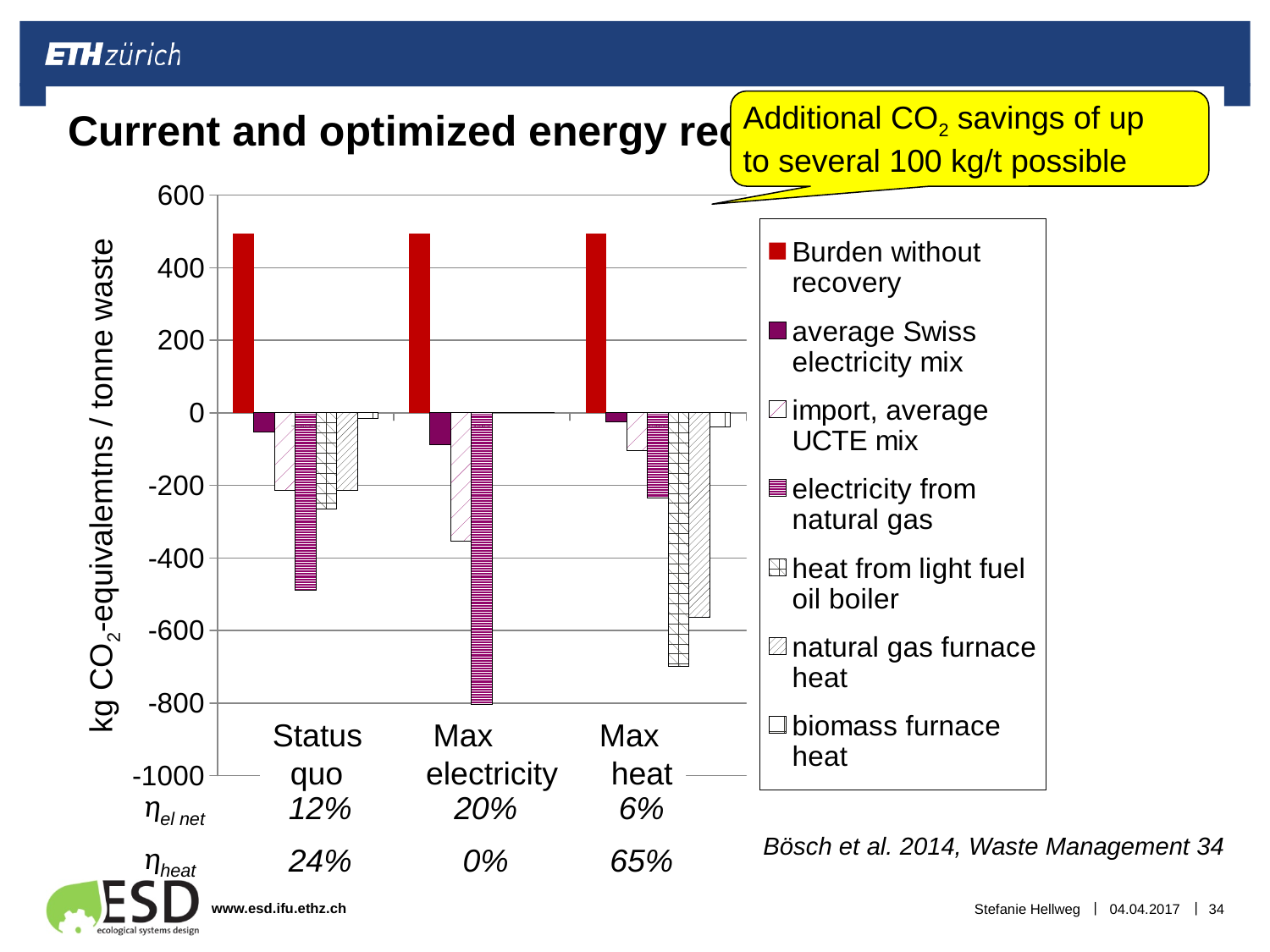

Additional CO2 savings of up to several 100 kg/t possible
Current and optimized energy recovery from MSWI

### Chart

| Category | Burden without recovery | average Swiss electricity mix | import, average UCTE mix | electricity from natural gas | heat from light fuel oil boiler | natural gas furnace heat | biomass furnace heat |
|---|---|---|---|---|---|---|---|
| Swiss avgerage (12% el, 24% heat) | 494.0 | -52.8 | -214.0 | -488.0 | -264.0 | -213.0 | -14.4 |
| Max electricity (20% el) | 494.0 | -87.0 | -353.0 | -804.0 | 0.0 | 0.0 | 0.0 |
| Max heat (6% el, 65% heat) | 494.0 | -25.3 | -103.0 | -234.0 | -698.0 | -563.0 | -38.1 |
kg CO2-equivalemtns / tonne waste
Status        Max            Max
  quo	   electricity      heat

| ηel net | 12% | 20% | 6% |
| --- | --- | --- | --- |
| ηheat | 24% | 0% | 65% |
Bösch et al. 2014, Waste Management 34
Stefanie Hellweg
04.04.2017
34